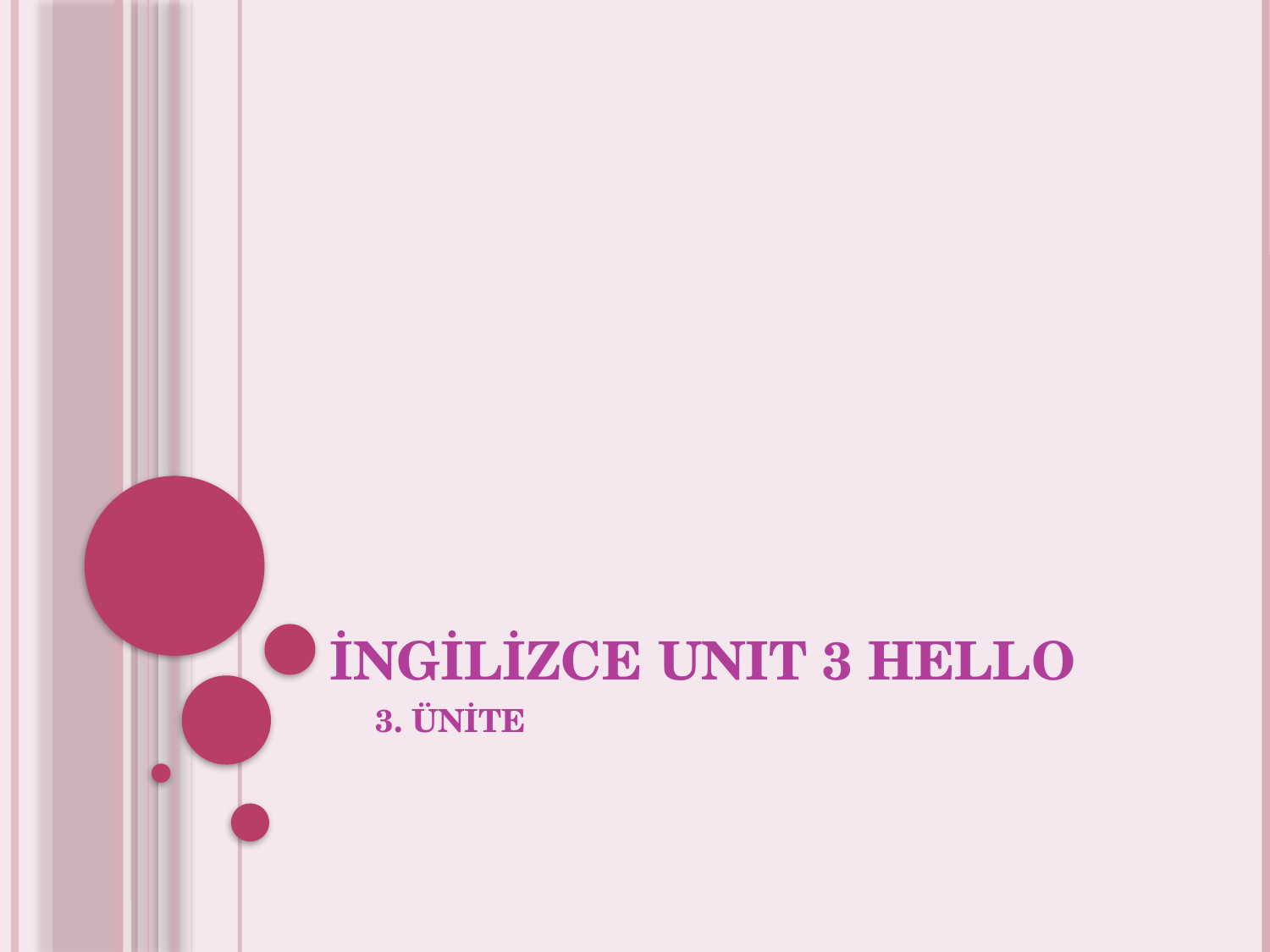

# İNGİLİZCE UNIT 3 HELLO
     3. ÜNİTE